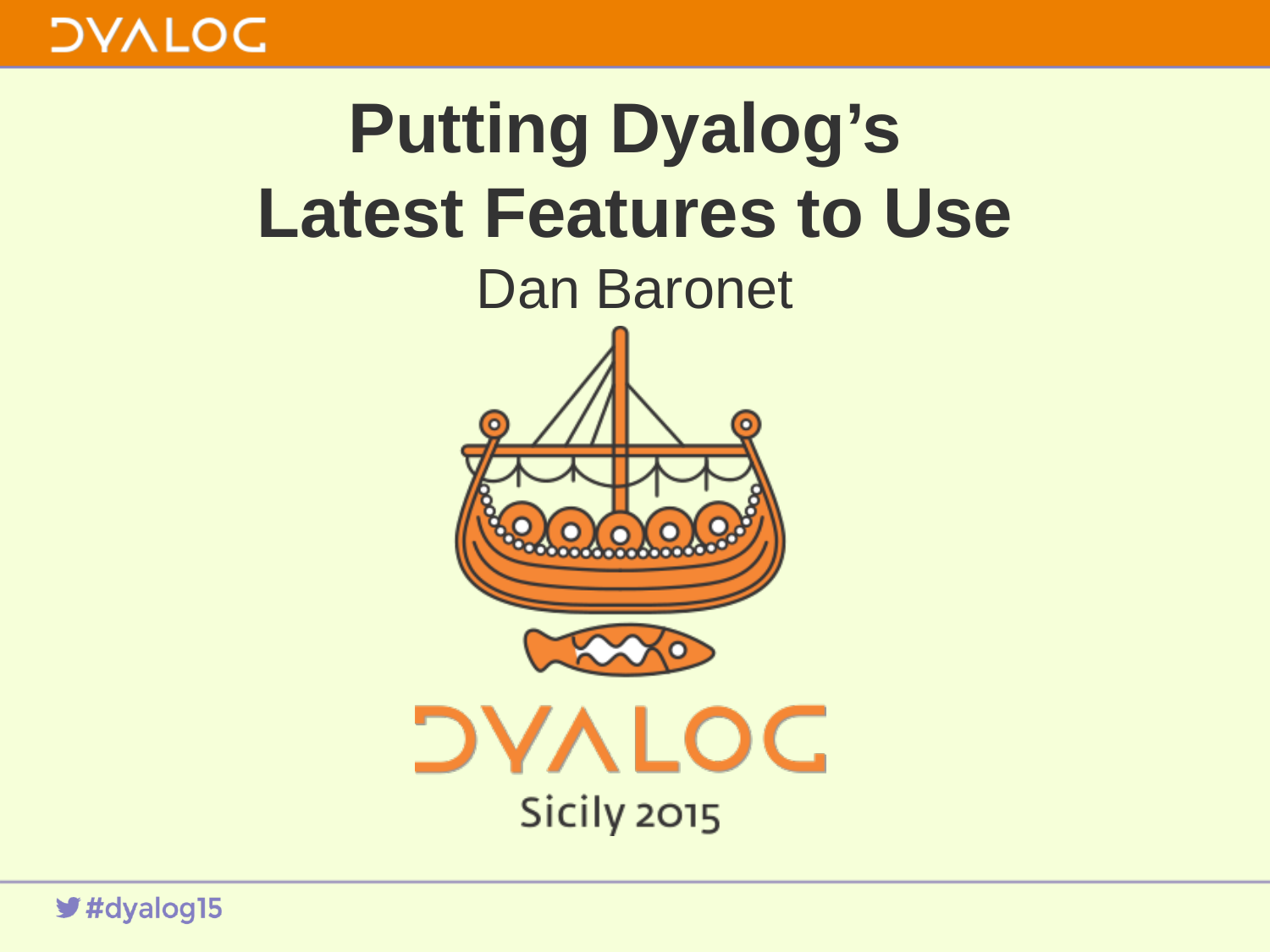

# Putting Dyalog’s Latest Features to Use
Dan Baronet